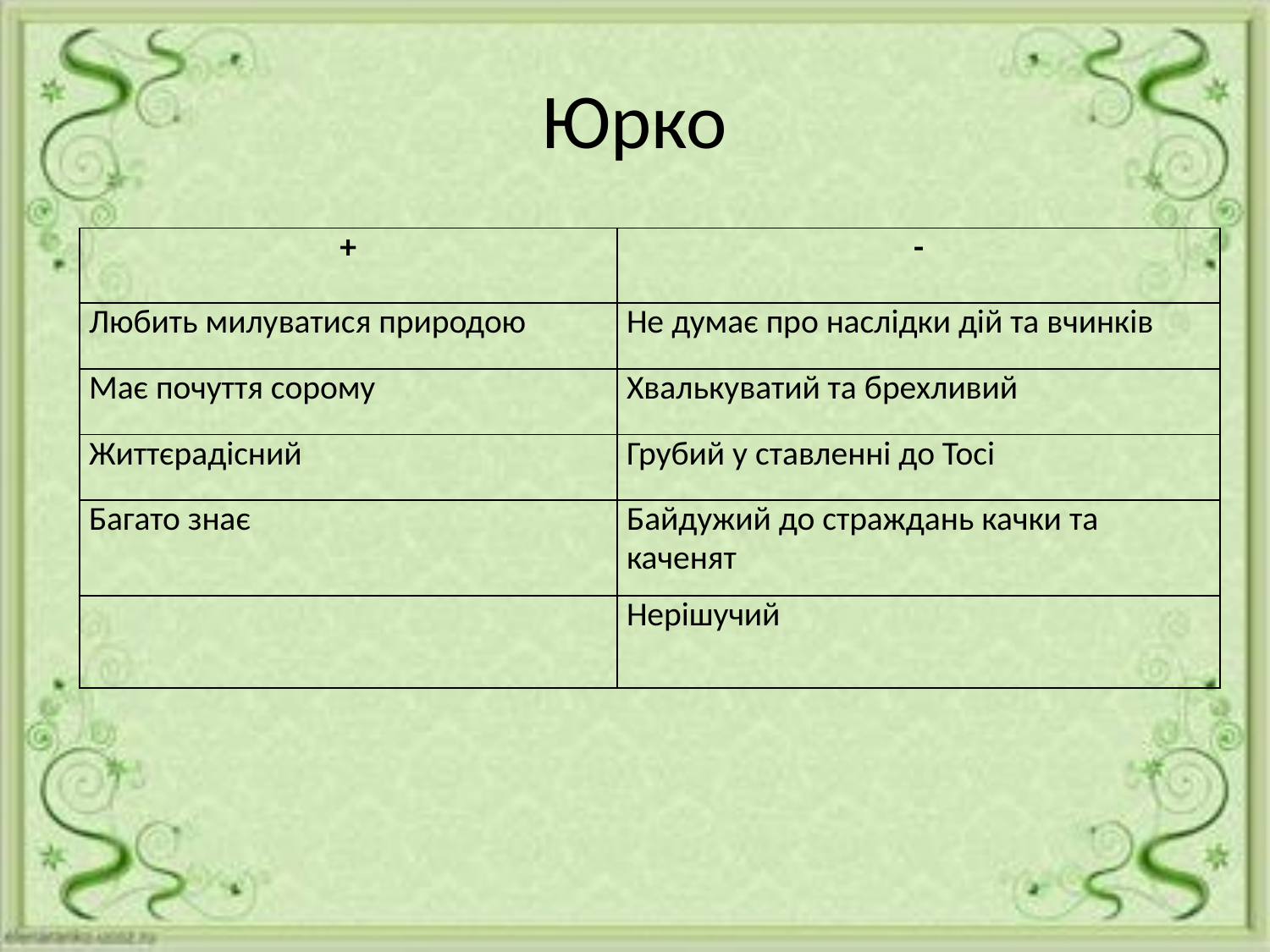

# Юрко
| + | - |
| --- | --- |
| Любить милуватися природою | Не думає про наслідки дій та вчинків |
| Має почуття сорому | Хвалькуватий та брехливий |
| Життєрадісний | Грубий у ставленні до Тосі |
| Багато знає | Байдужий до страждань качки та каченят |
|  | Нерішучий |